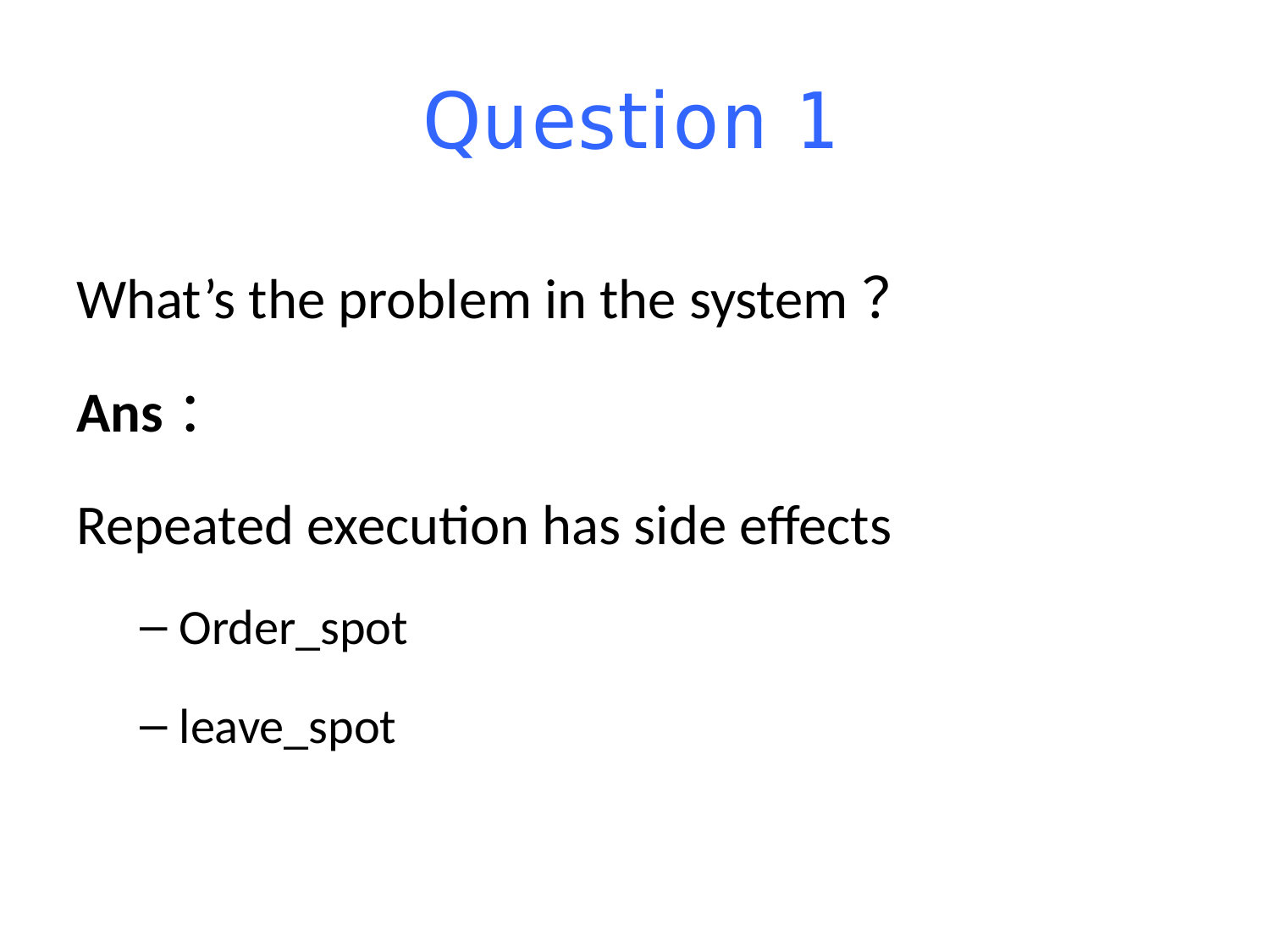

# Question 1
What’s the problem in the system？
Ans：
Repeated execution has side effects
Order_spot
leave_spot